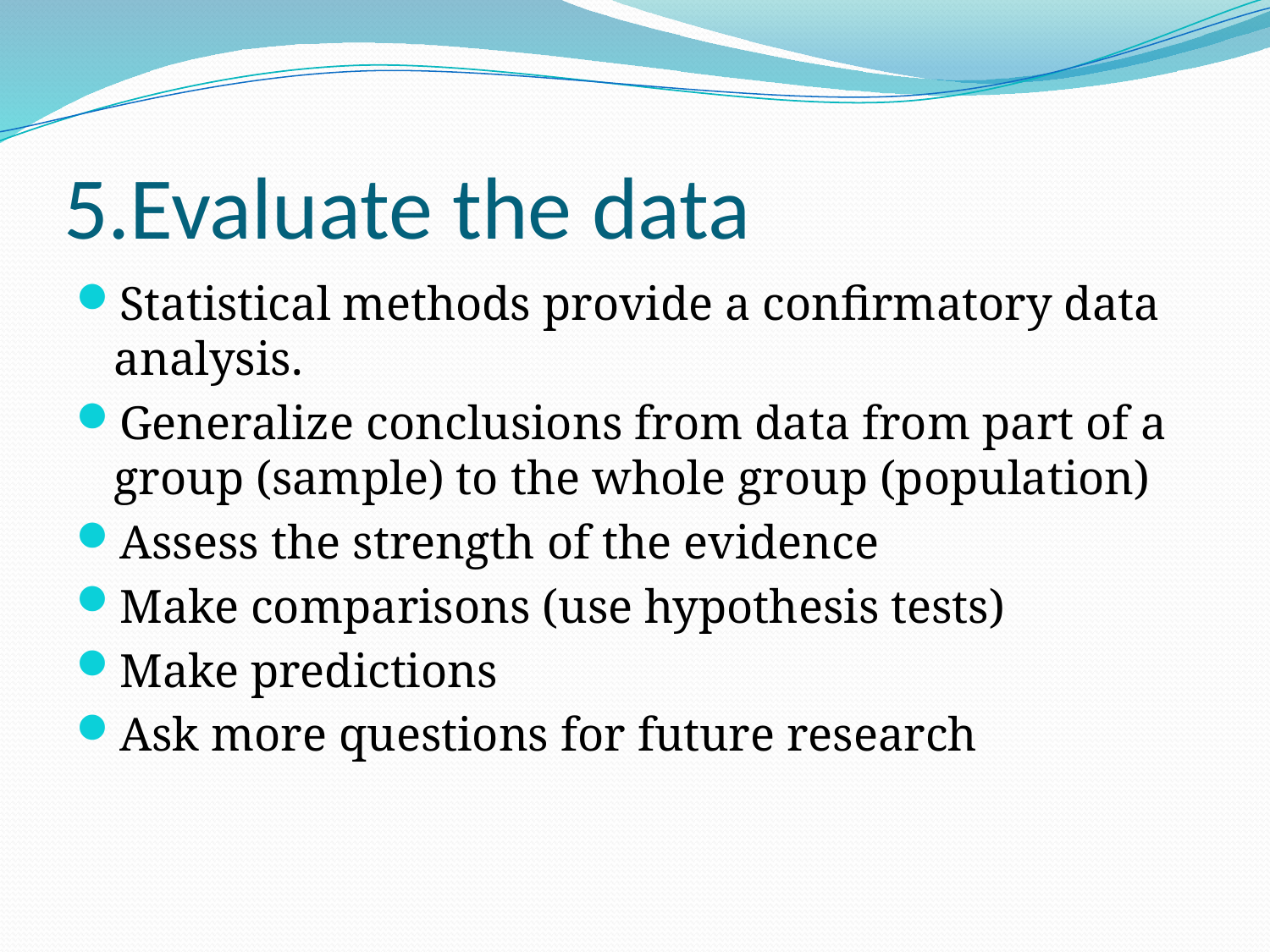

# 5.Evaluate the data
Statistical methods provide a confirmatory data analysis.
Generalize conclusions from data from part of a group (sample) to the whole group (population)
Assess the strength of the evidence
Make comparisons (use hypothesis tests)
Make predictions
Ask more questions for future research